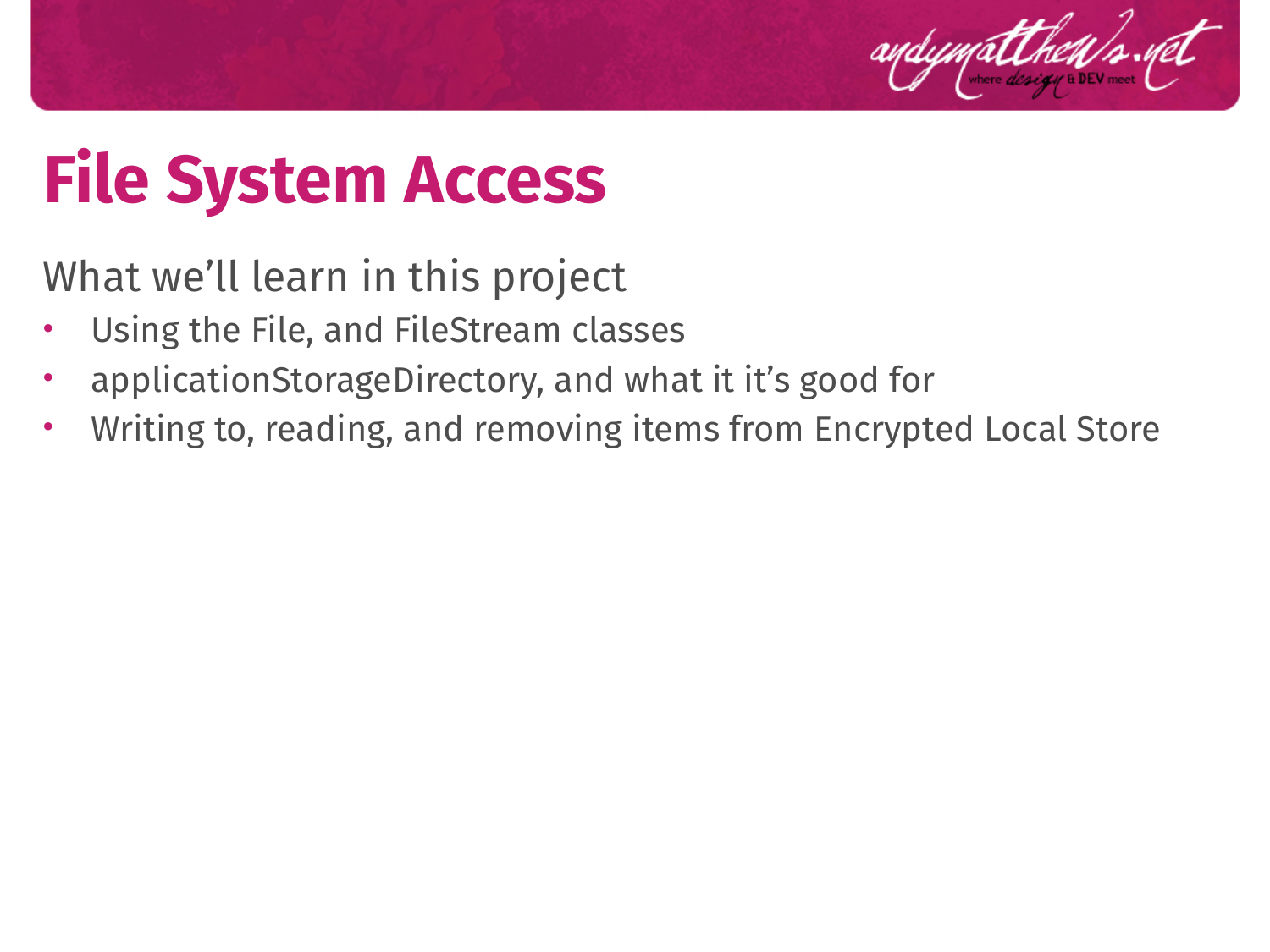

File System Access
What we’ll learn in this project
Using the File, and FileStream classes
applicationStorageDirectory, and what it it’s good for
Writing to, reading, and removing items from Encrypted Local Store